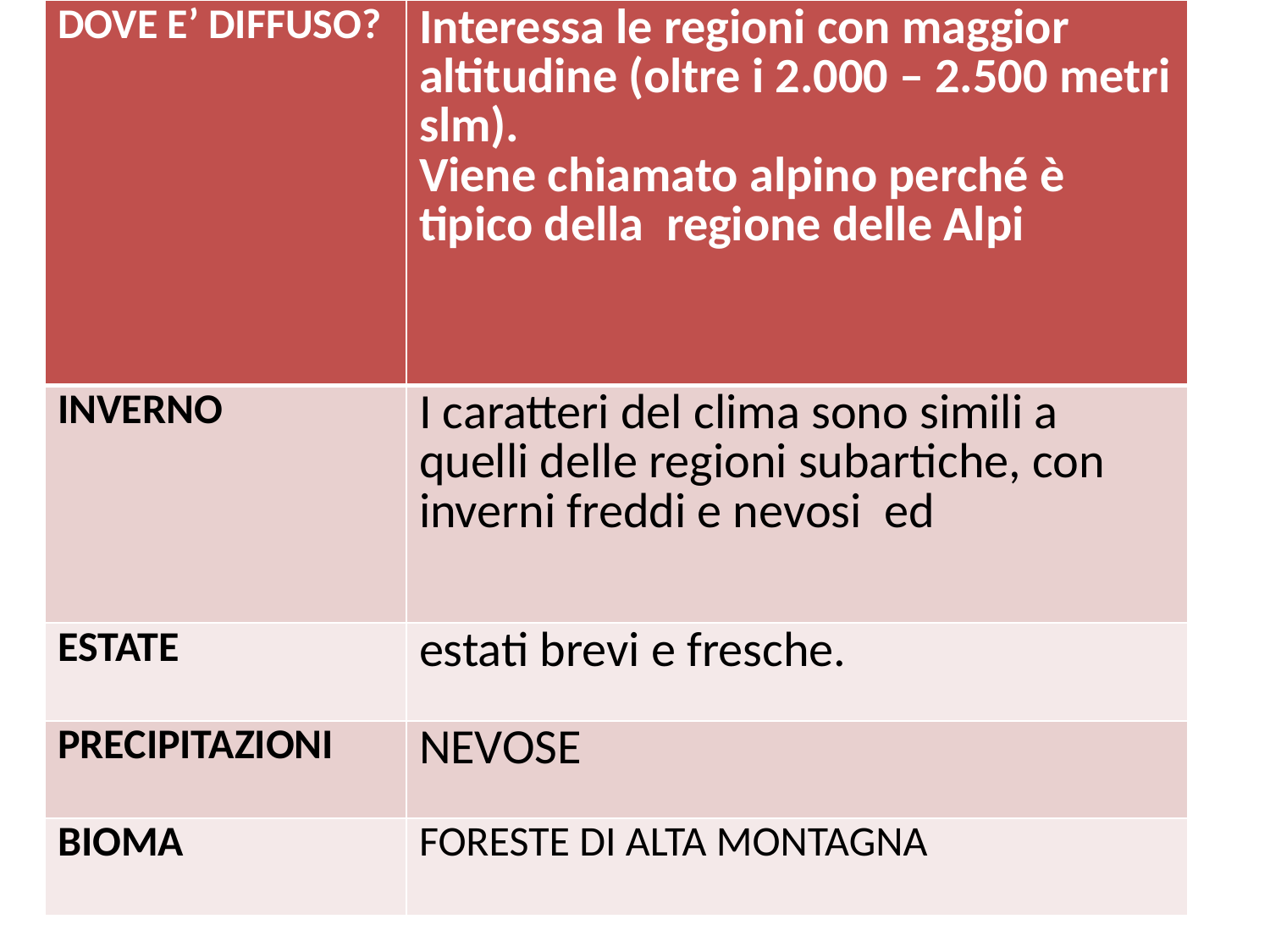

| DOVE E’ DIFFUSO? | Interessa le regioni con maggior altitudine (oltre i 2.000 – 2.500 metri slm). Viene chiamato alpino perché è tipico della regione delle Alpi |
| --- | --- |
| INVERNO | I caratteri del clima sono simili a quelli delle regioni subartiche, con inverni freddi e nevosi ed |
| ESTATE | estati brevi e fresche. |
| PRECIPITAZIONI | NEVOSE |
| BIOMA | FORESTE DI ALTA MONTAGNA |
# CLIMA ALPINO